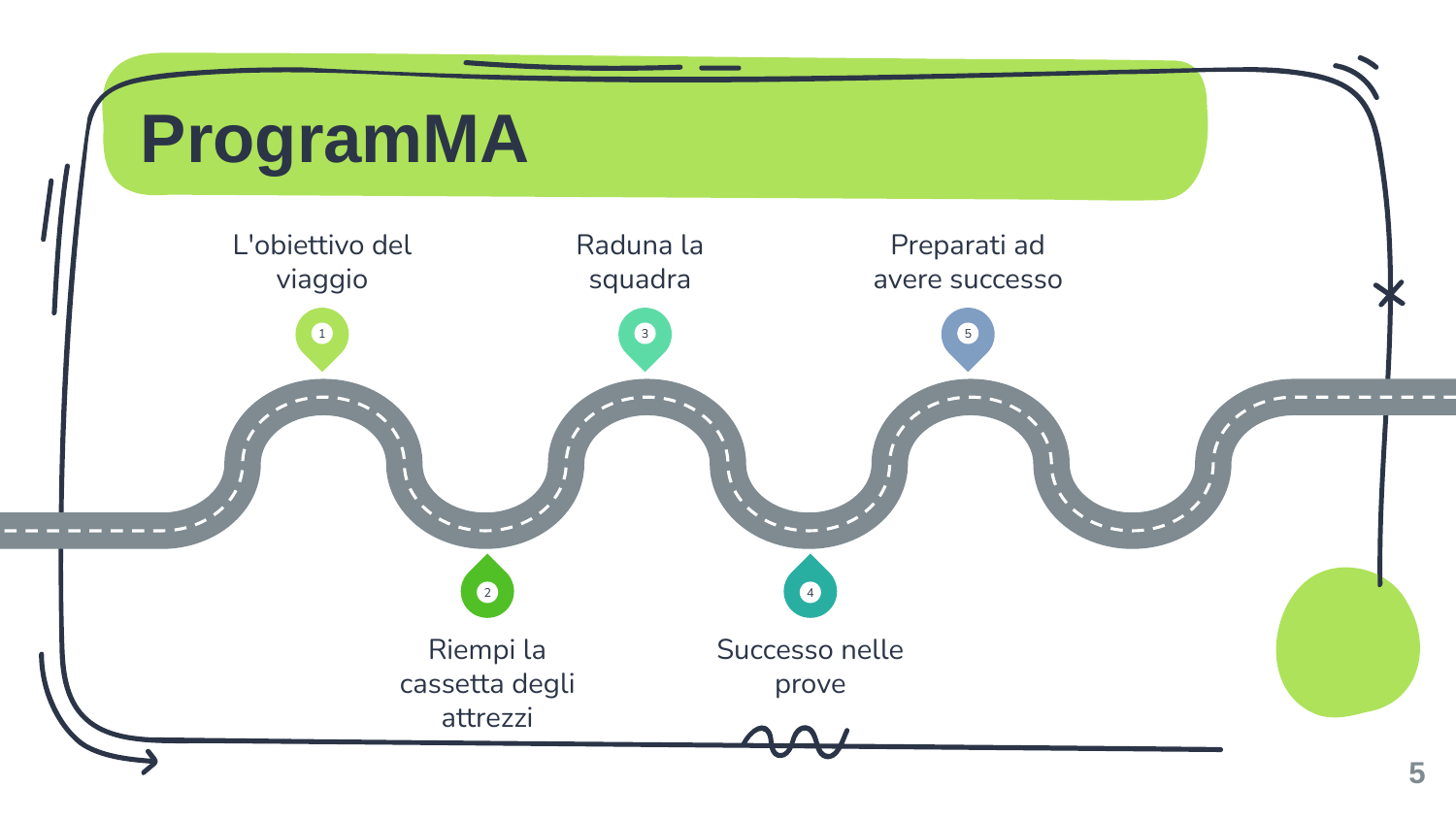

# ProgramMA
L'obiettivo del viaggio
Raduna la squadra
Preparati ad avere successo

1

3

5

2

4
Riempi la cassetta degli attrezzi
Successo nelle prove
5